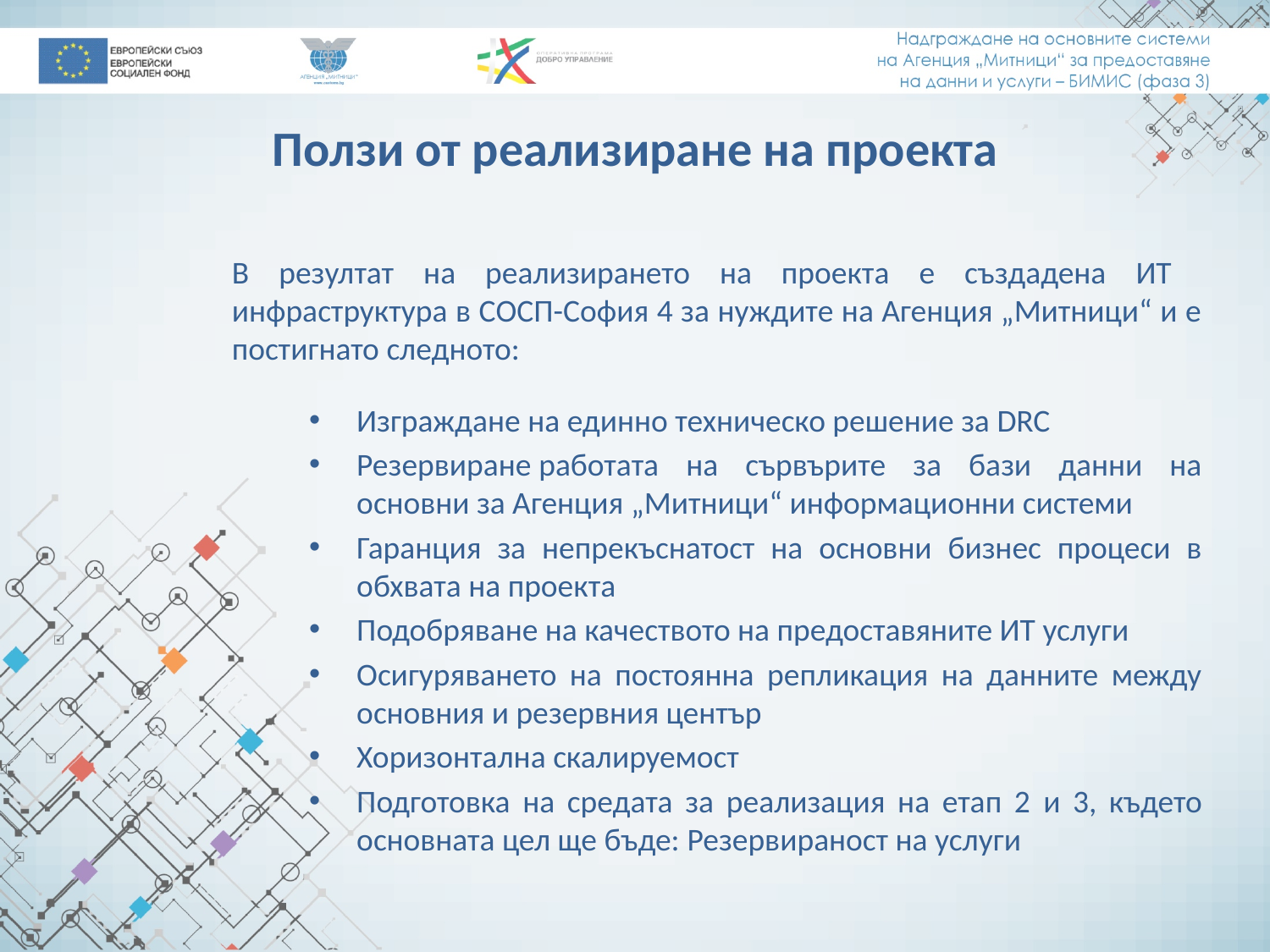

# Ползи от реализиране на проекта
В резултат на реализирането на проекта е създадена ИТ  инфраструктура в СОСП-София 4 за нуждите на Агенция „Митници“ и е постигнато следното:

Изграждане на единно техническо решение за DRC
Резервиране работата на сървърите за бази данни на основни за Агенция „Митници“ информационни системи
Гаранция за непрекъснатост на основни бизнес процеси в обхвата на проекта
Подобряване на качеството на предоставяните ИТ услуги
Осигуряването на постоянна репликация на данните между основния и резервния център
Хоризонтална скалируемост
Подготовка на средата за реализация на етап 2 и 3, където основната цел ще бъде: Резервираност на услуги